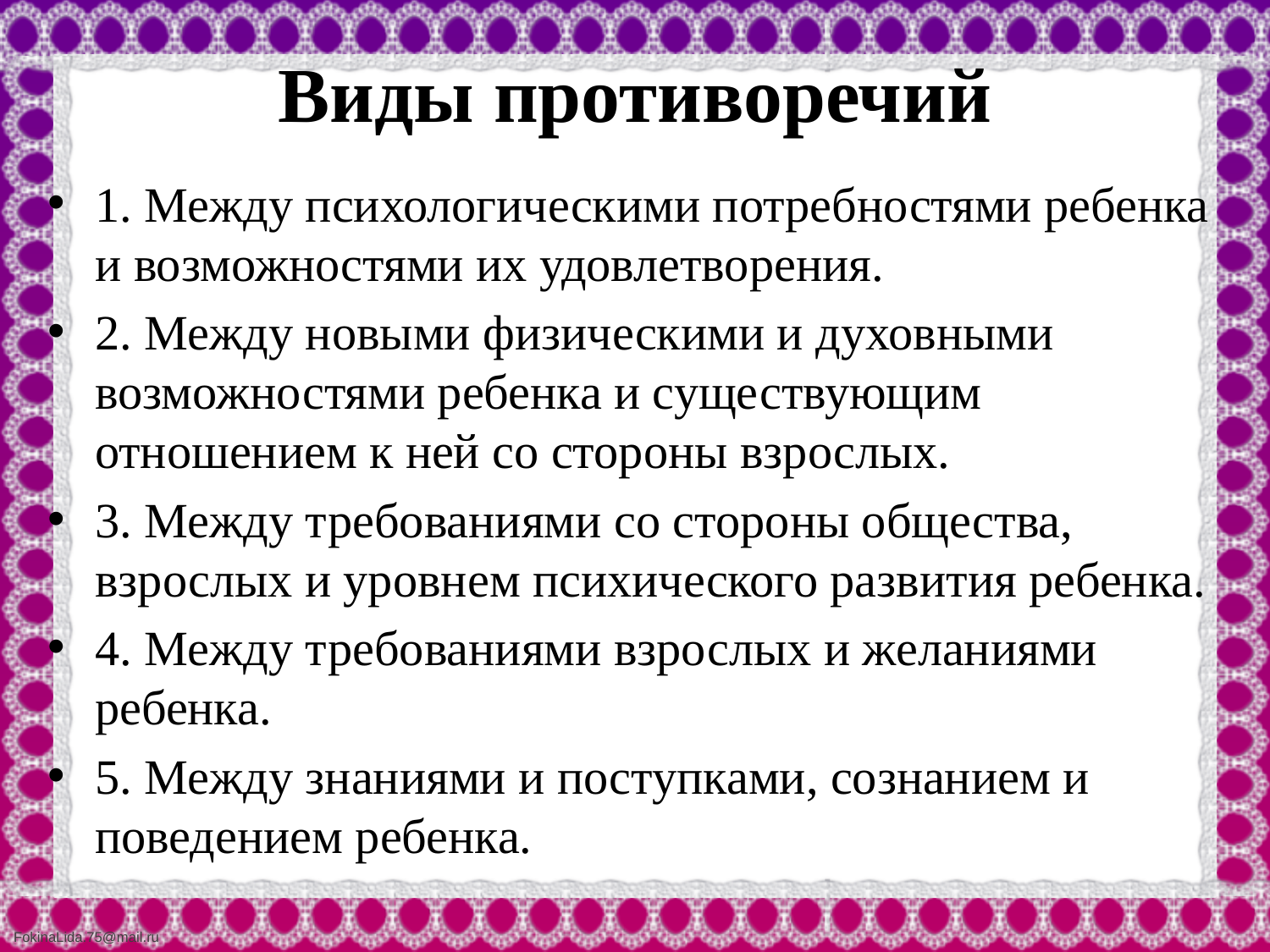

# Виды противоречий
1. Между психологическими потребностями ребенка и возможностями их удовлетворения.
2. Между новыми физическими и духовными возможностями ребенка и существующим отношением к ней со стороны взрослых.
3. Между требованиями со стороны общества, взрослых и уровнем психического развития ребенка.
4. Между требованиями взрослых и желаниями ребенка.
5. Между знаниями и поступками, сознанием и поведением ребенка.